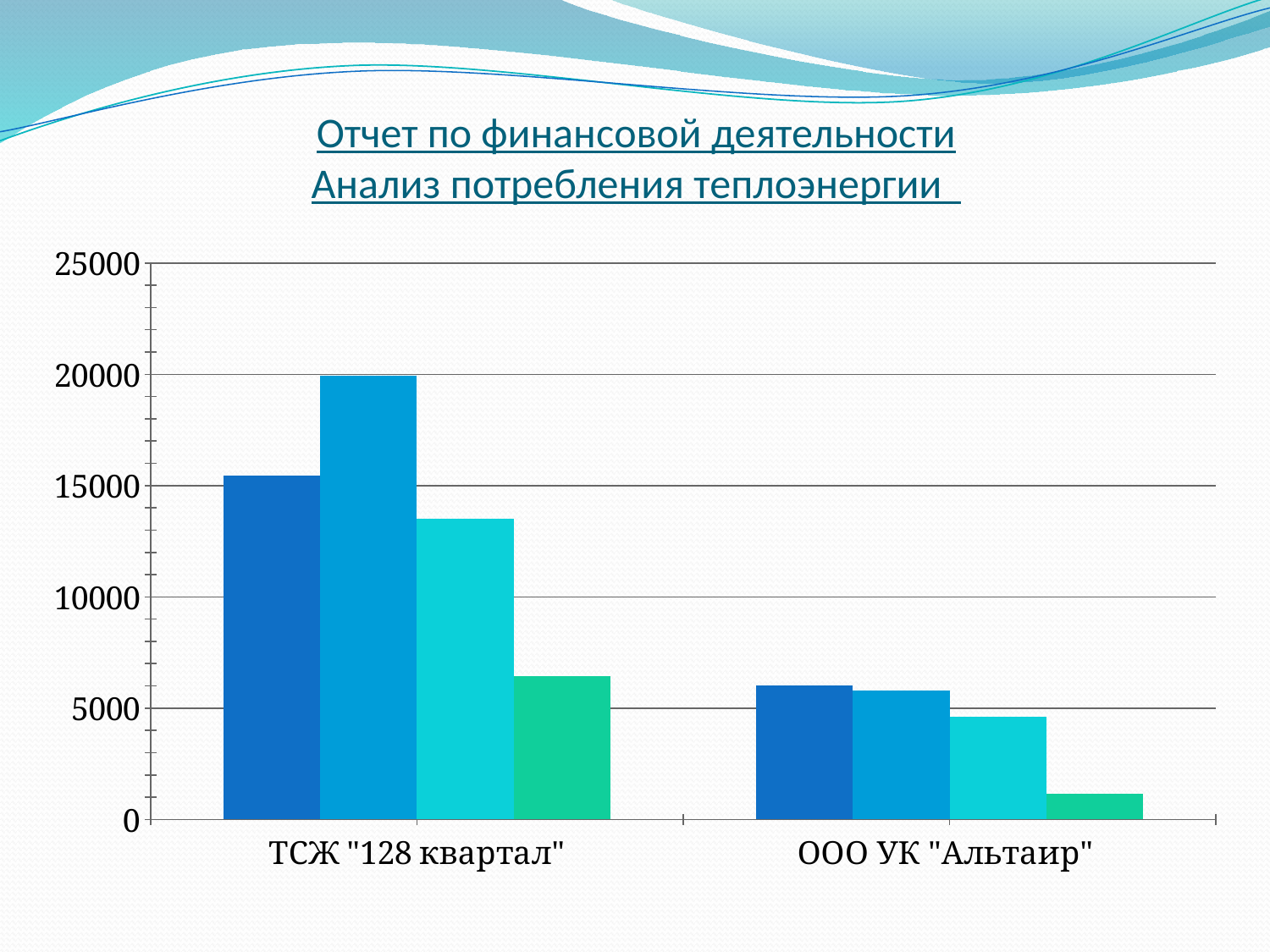

Отчет по финансовой деятельности
Анализ потребления теплоэнергии

### Chart

| Category | Теплоэнергия выставлено ЯО Энергосбыт | Плановое начисление  | Фактически выставлено по ОДПУ | Разница от планового сбора  |
|---|---|---|---|---|
| ТСЖ "128 квартал" | 15451.56 | 19951.43 | 13498.01 | 6453.4 |
| ООО УК "Альтаир"  | 6039.87 | 5781.2699999999995 | 4622.72 | 1158.54 |